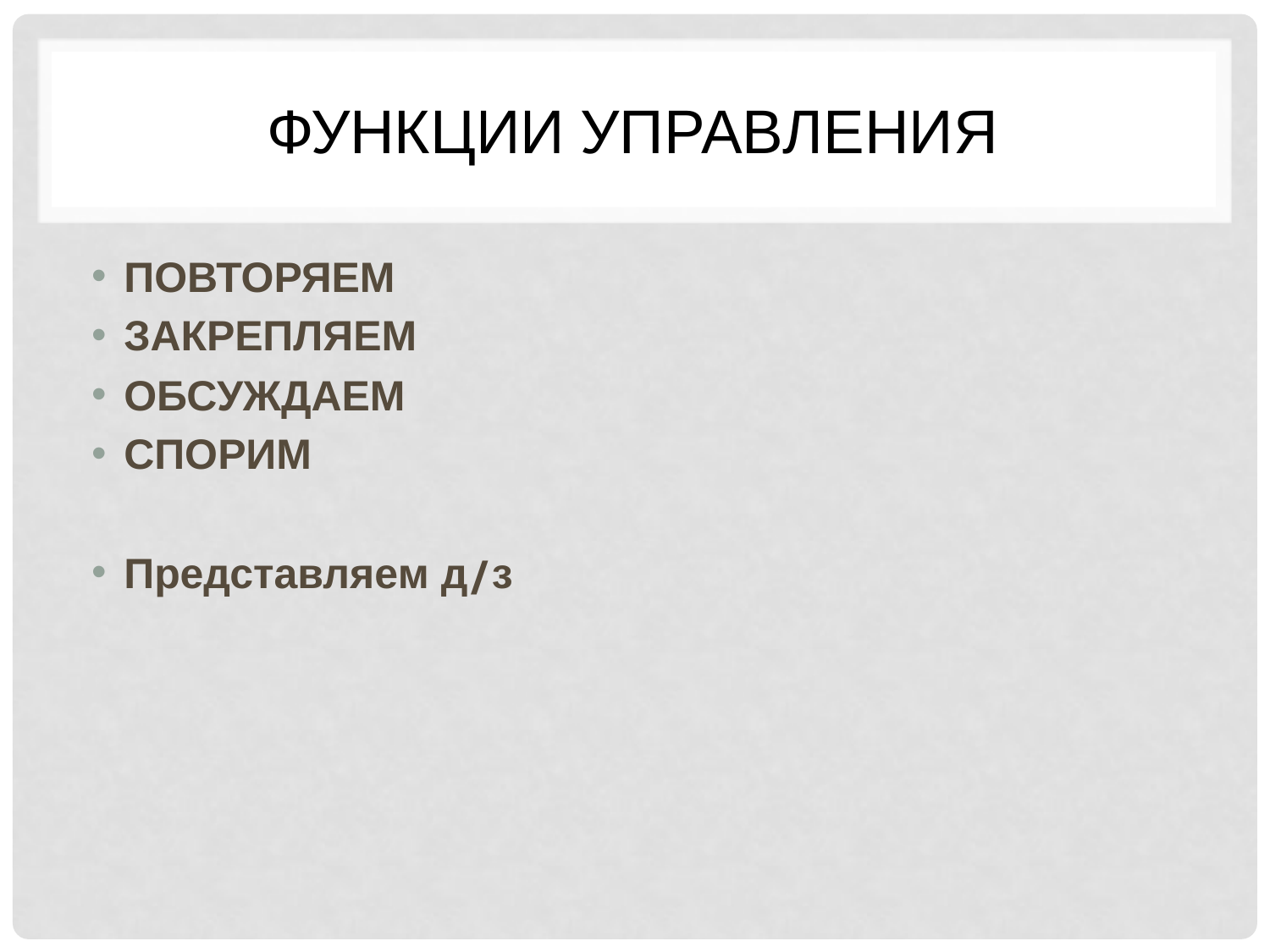

# Функции управления
ПОВТОРЯЕМ
ЗАКРЕПЛЯЕМ
ОБСУЖДАЕМ
СПОРИМ

Представляем д/з